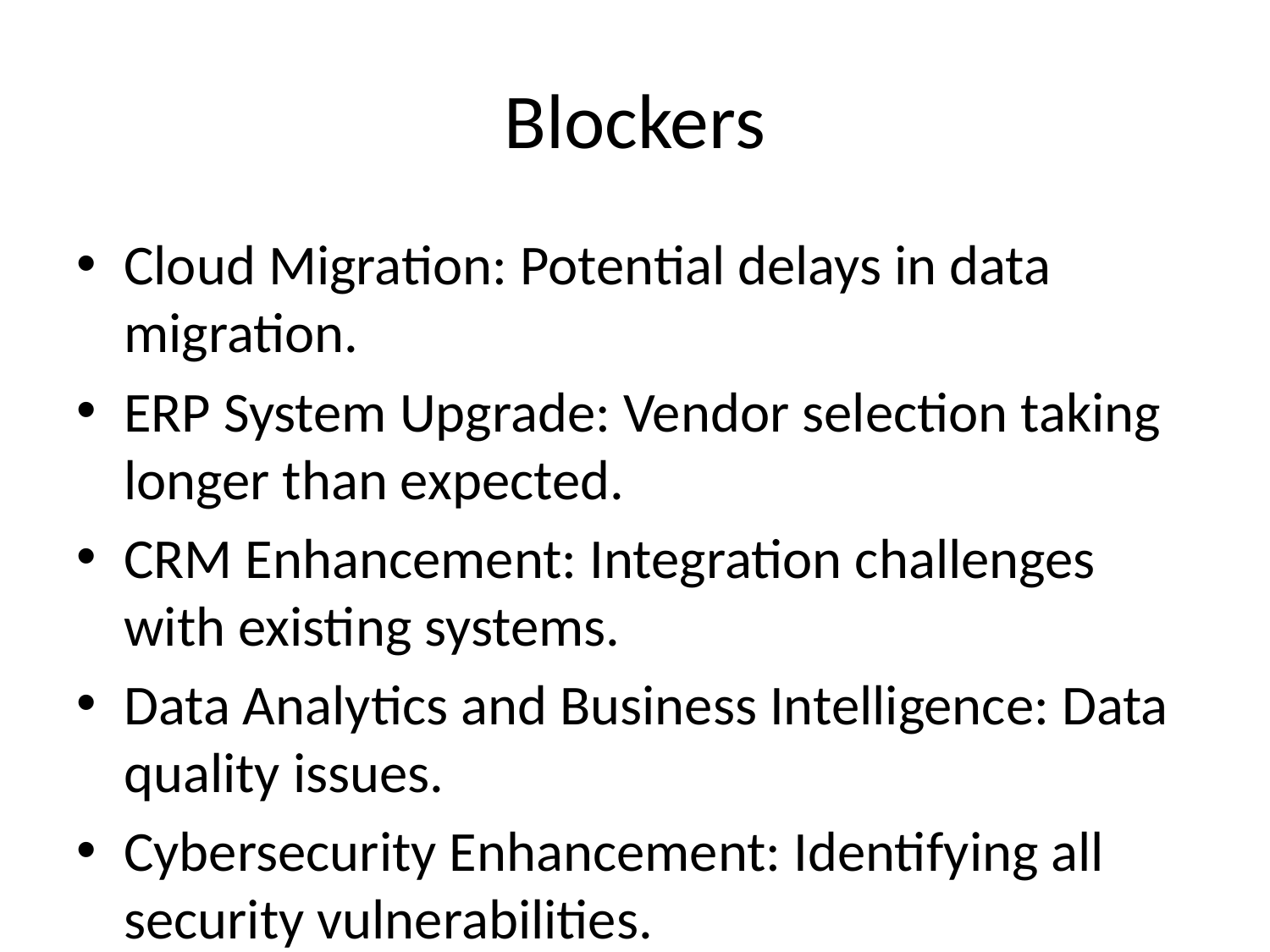

# Blockers
Cloud Migration: Potential delays in data migration.
ERP System Upgrade: Vendor selection taking longer than expected.
CRM Enhancement: Integration challenges with existing systems.
Data Analytics and Business Intelligence: Data quality issues.
Cybersecurity Enhancement: Identifying all security vulnerabilities.
Digital Workplace Transformation: Resistance to change from employees.